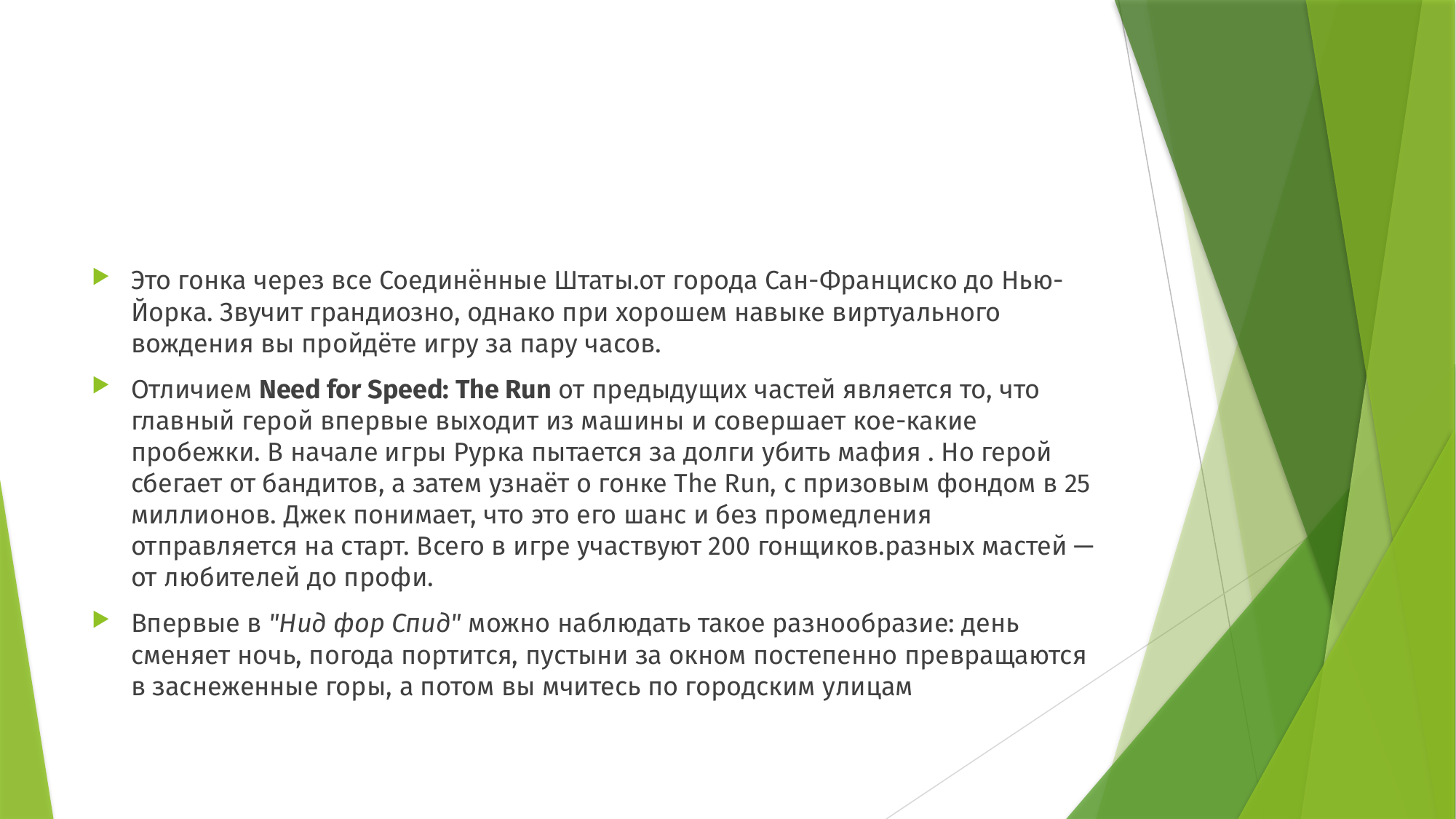

Это гонка через все Соединённые Штаты.от города Сан-Франциско до Нью-Йорка. Звучит грандиозно, однако при хорошем навыке виртуального вождения вы пройдёте игру за пару часов.
Отличием Need for Speed: The Run от предыдущих частей является то, что главный герой впервые выходит из машины и совершает кое-какие пробежки. В начале игры Рурка пытается за долги убить мафия . Но герой сбегает от бандитов, а затем узнаёт о гонке The Run, с призовым фондом в 25 миллионов. Джек понимает, что это его шанс и без промедления отправляется на старт. Всего в игре участвуют 200 гонщиков.разных мастей — от любителей до профи.
Впервые в "Нид фор Спид" можно наблюдать такое разнообразие: день сменяет ночь, погода портится, пустыни за окном постепенно превращаются в заснеженные горы, а потом вы мчитесь по городским улицам